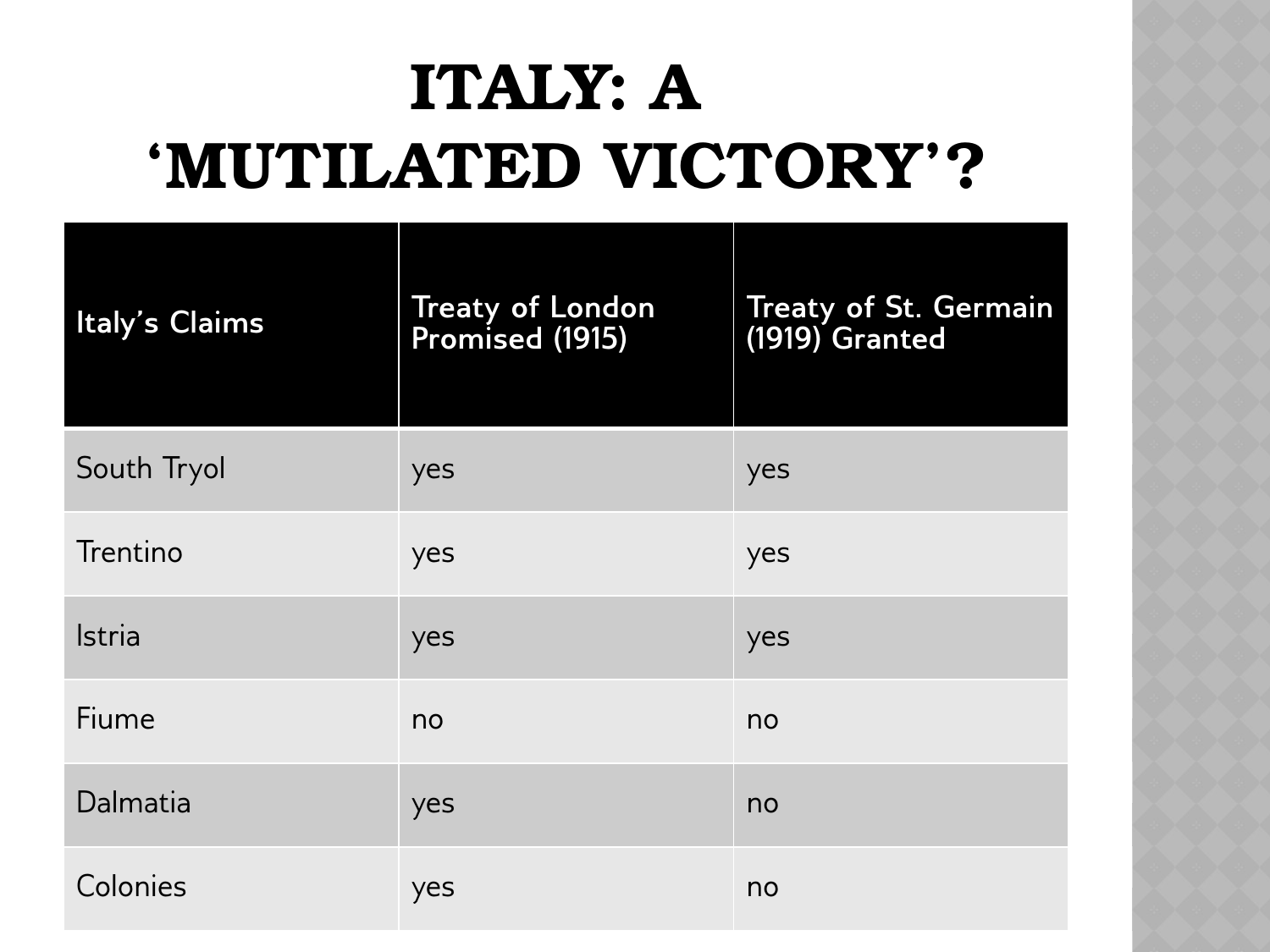

# Italy: a ‘mutilated victory’?
| Italy’s Claims | Treaty of London Promised (1915) | Treaty of St. Germain (1919) Granted |
| --- | --- | --- |
| South Tryol | yes | yes |
| Trentino | yes | yes |
| Istria | yes | yes |
| Fiume | no | no |
| Dalmatia | yes | no |
| Colonies | yes | no |